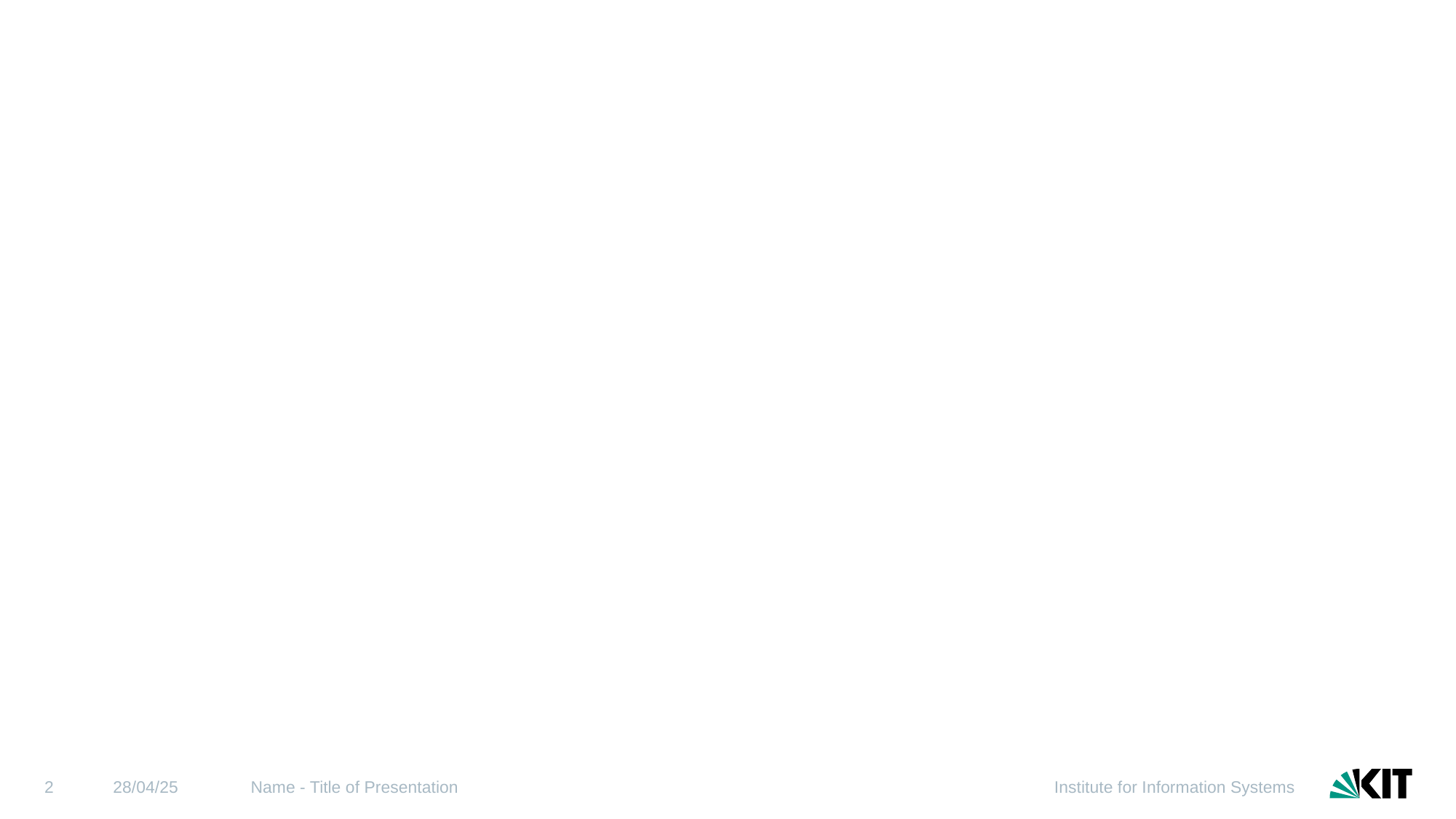

#

2
28/04/25
Name - Title of Presentation